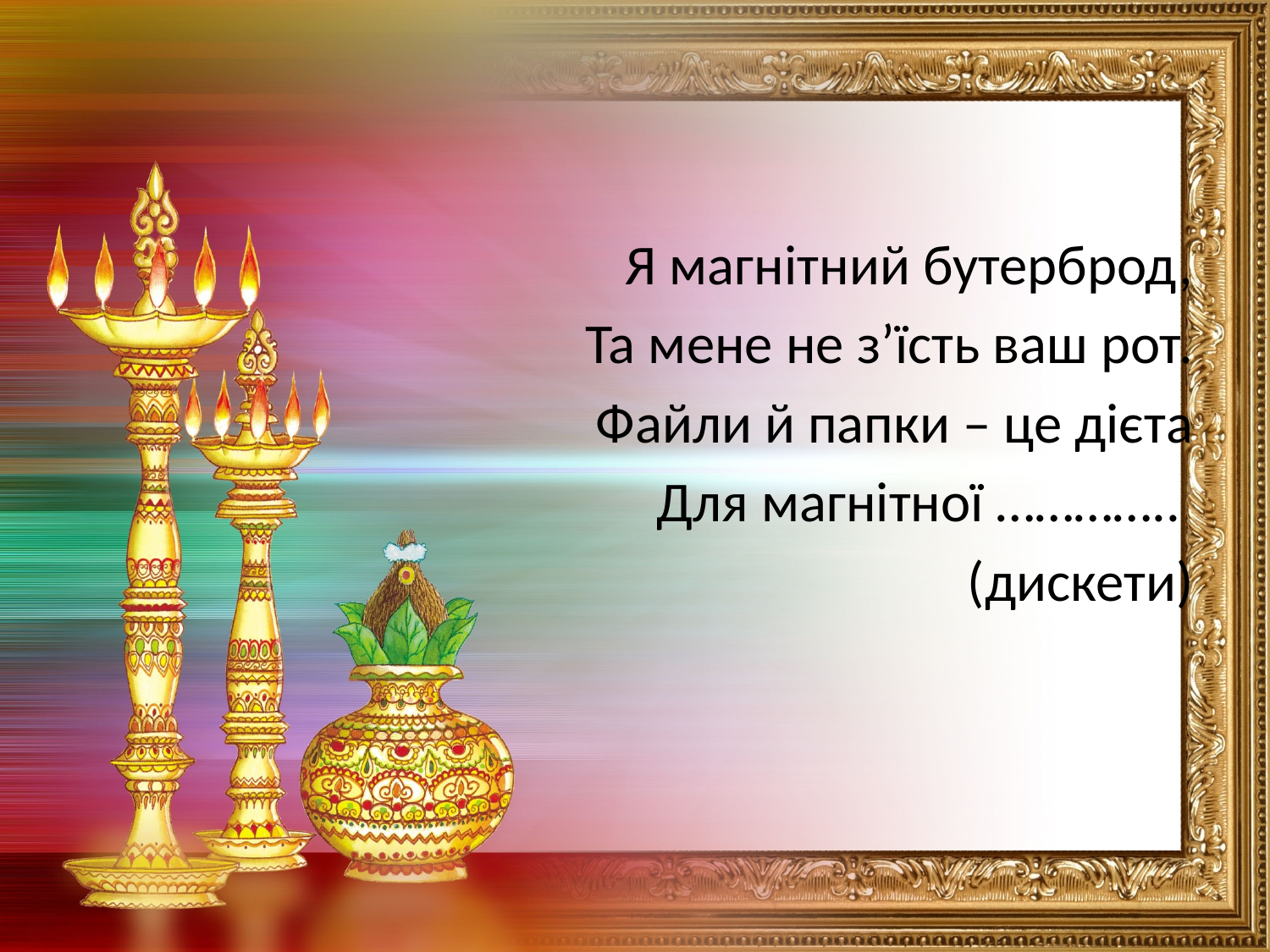

#
Я магнітний бутерброд,
Та мене не з’їсть ваш рот.
Файли й папки – це дієта
Для магнітної …………..
(дискети)